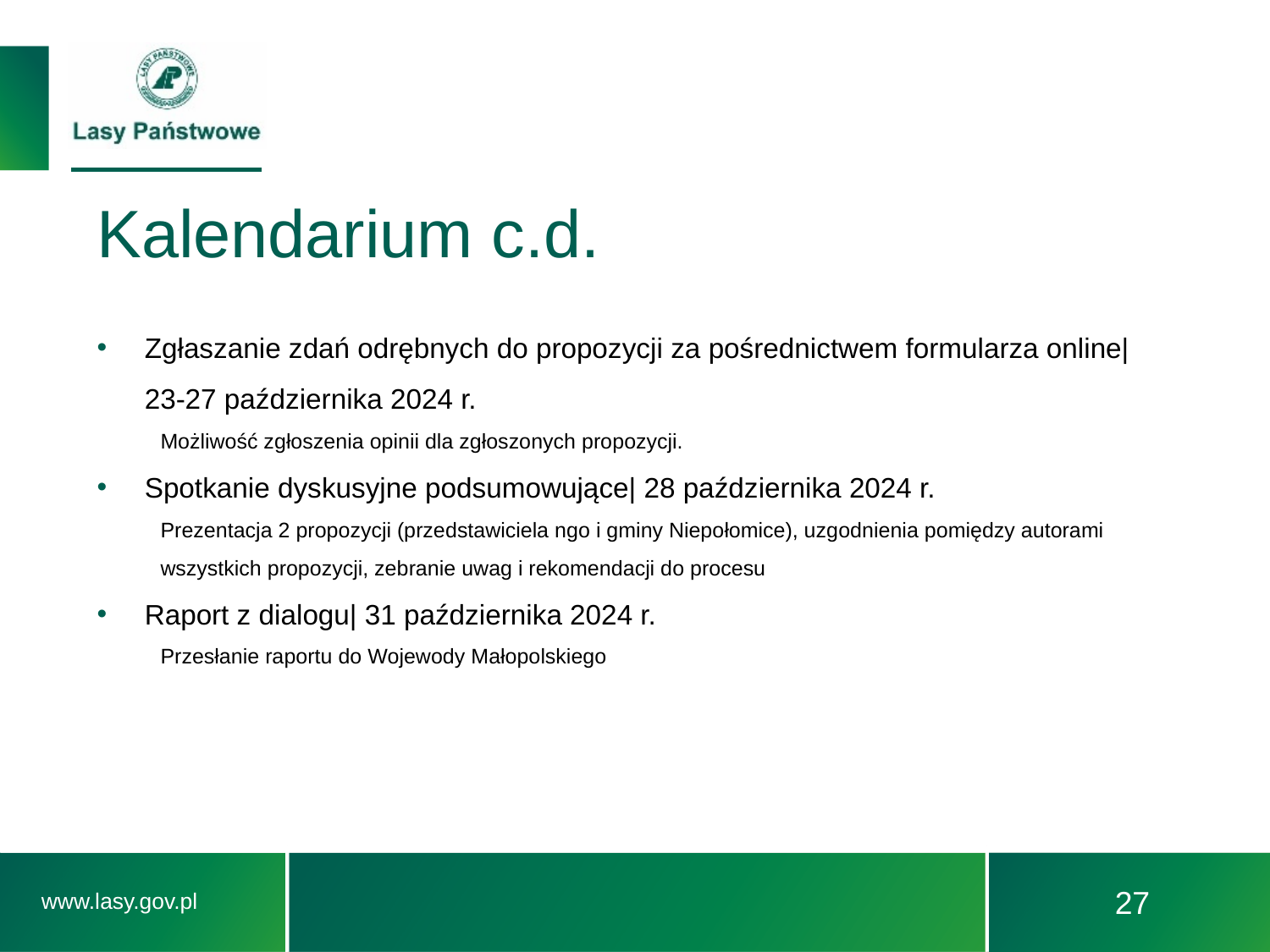

# Kalendarium c.d.

Zgłaszanie zdań odrębnych do propozycji za pośrednictwem formularza online| 23-27 października 2024 r.
Możliwość zgłoszenia opinii dla zgłoszonych propozycji.
Spotkanie dyskusyjne podsumowujące| 28 października 2024 r.
Prezentacja 2 propozycji (przedstawiciela ngo i gminy Niepołomice), uzgodnienia pomiędzy autorami wszystkich propozycji, zebranie uwag i rekomendacji do procesu
Raport z dialogu| 31 października 2024 r.
Przesłanie raportu do Wojewody Małopolskiego